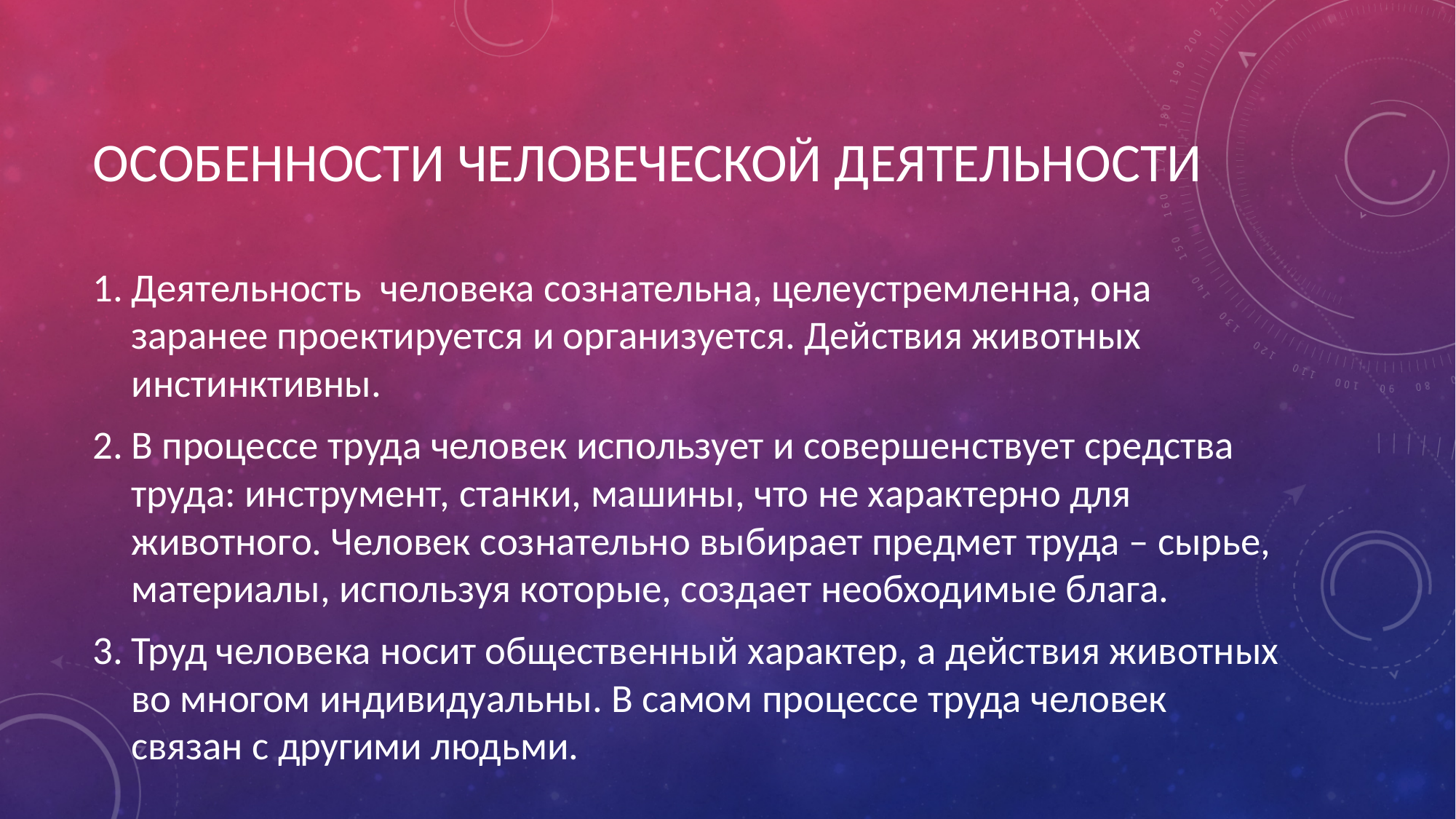

# Особенности человеческой деятельности
Деятельность  человека сознательна, целеустремленна, она заранее проектируется и организуется. Действия животных инстинктивны.
В процессе труда человек использует и совершенствует средства труда: инструмент, станки, машины, что не характерно для животного. Человек сознательно выбирает предмет труда – сырье, материалы, используя которые, создает необходимые блага.
Труд человека носит общественный характер, а действия животных во многом индивидуальны. В самом процессе труда человек связан с другими людьми.